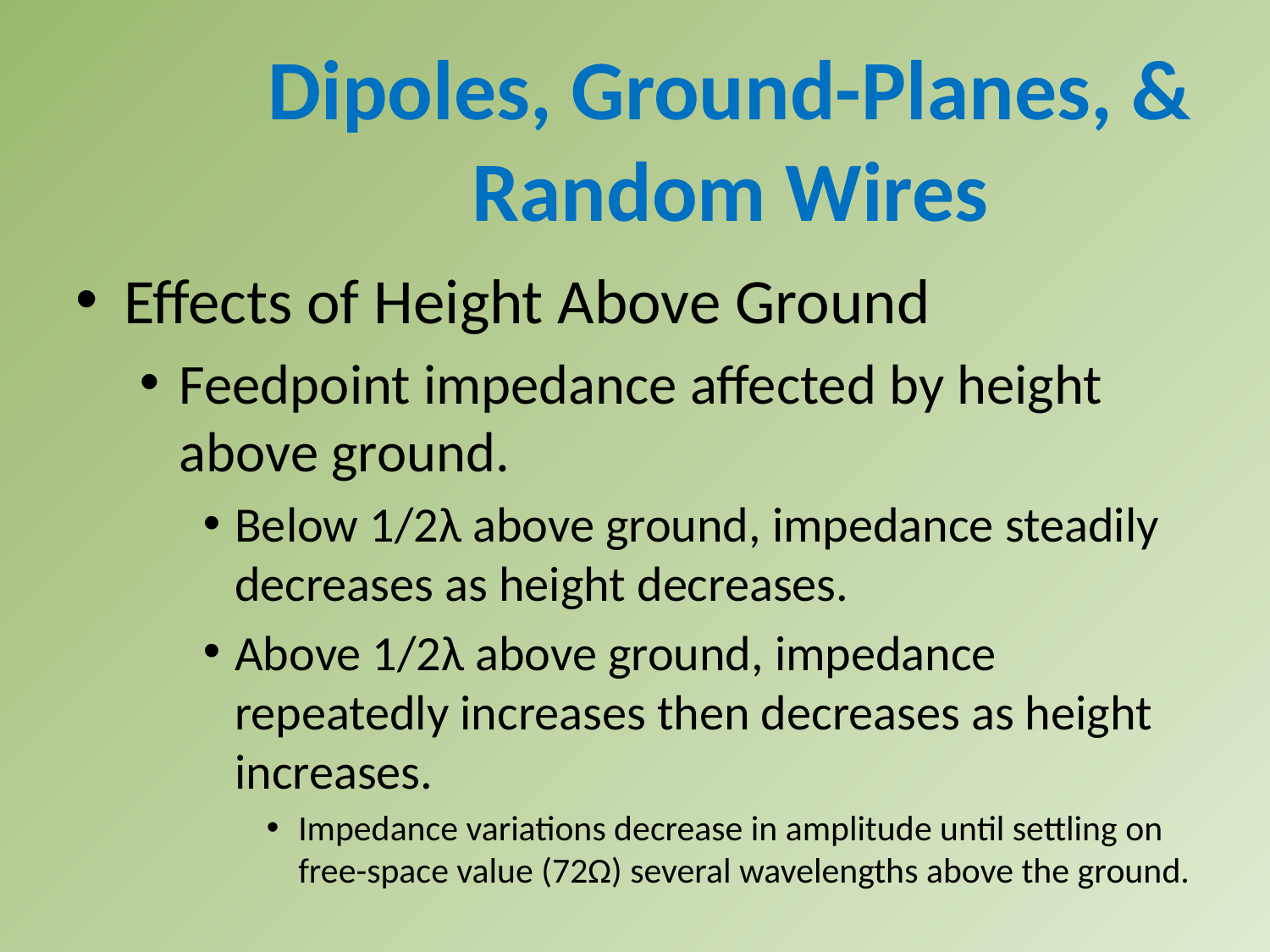

Dipoles, Ground-Planes, & Random Wires
Effects of Height Above Ground
Feedpoint impedance affected by height above ground.
Below 1/2λ above ground, impedance steadily decreases as height decreases.
Above 1/2λ above ground, impedance repeatedly increases then decreases as height increases.
Impedance variations decrease in amplitude until settling on free-space value (72Ω) several wavelengths above the ground.